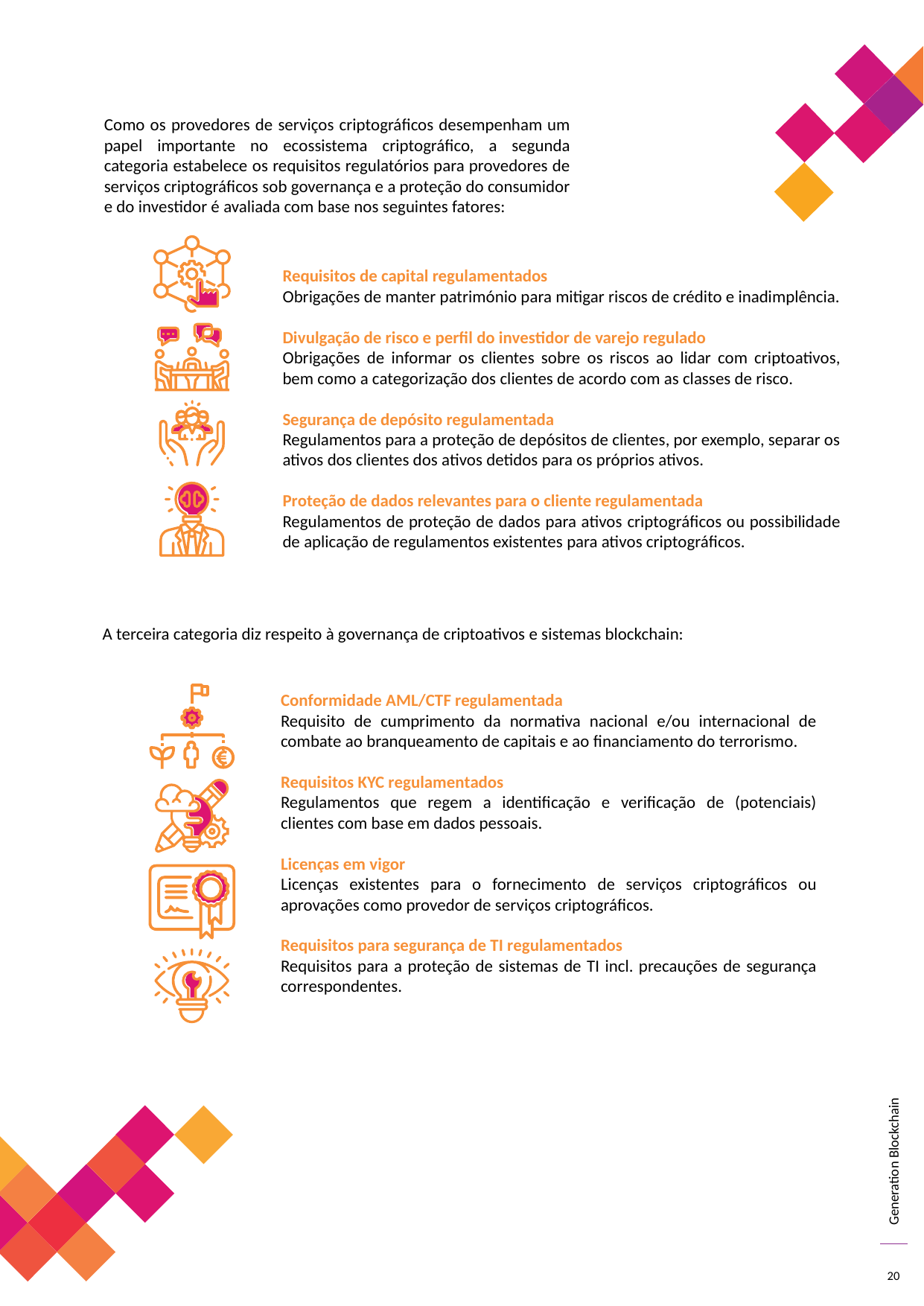

Como os provedores de serviços criptográficos desempenham um papel importante no ecossistema criptográfico, a segunda categoria estabelece os requisitos regulatórios para provedores de serviços criptográficos sob governança e a proteção do consumidor e do investidor é avaliada com base nos seguintes fatores:

Requisitos de capital regulamentados
Obrigações de manter património para mitigar riscos de crédito e inadimplência.

Divulgação de risco e perfil do investidor de varejo regulado
Obrigações de informar os clientes sobre os riscos ao lidar com criptoativos, bem como a categorização dos clientes de acordo com as classes de risco.

Segurança de depósito regulamentada
Regulamentos para a proteção de depósitos de clientes, por exemplo, separar os ativos dos clientes dos ativos detidos para os próprios ativos.

Proteção de dados relevantes para o cliente regulamentada
Regulamentos de proteção de dados para ativos criptográficos ou possibilidade de aplicação de regulamentos existentes para ativos criptográficos.

A terceira categoria diz respeito à governança de criptoativos e sistemas blockchain:

Conformidade AML/CTF regulamentada
Requisito de cumprimento da normativa nacional e/ou internacional de combate ao branqueamento de capitais e ao financiamento do terrorismo.

Requisitos KYC regulamentados
Regulamentos que regem a identificação e verificação de (potenciais) clientes com base em dados pessoais.

Licenças em vigor
Licenças existentes para o fornecimento de serviços criptográficos ou aprovações como provedor de serviços criptográficos.

Requisitos para segurança de TI regulamentados
Requisitos para a proteção de sistemas de TI incl. precauções de segurança correspondentes.

20